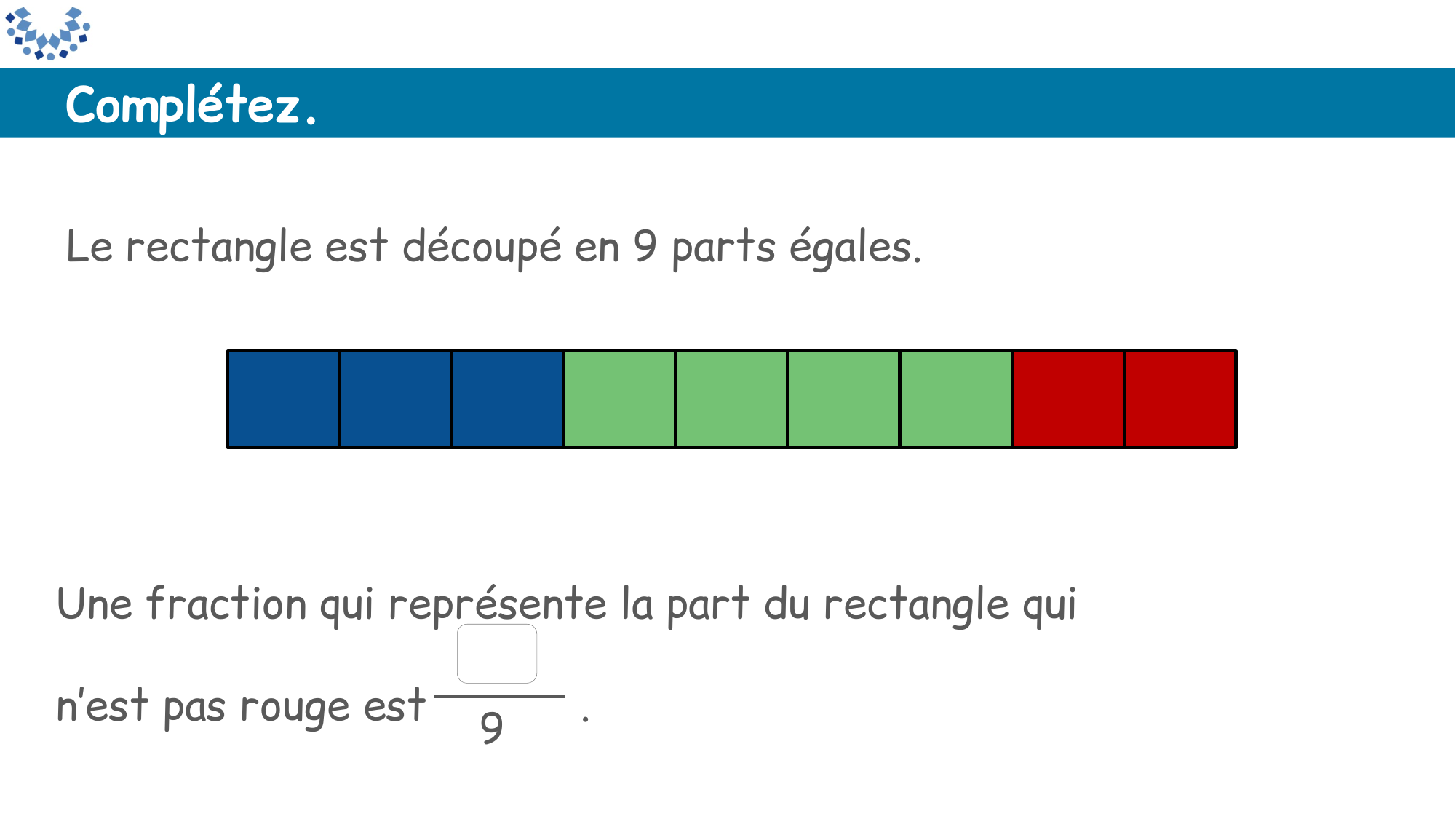

Complétez.
Le rectangle est découpé en 9 parts égales.

Une fraction qui représente la part du rectangle qui n’est pas rouge est            .

9